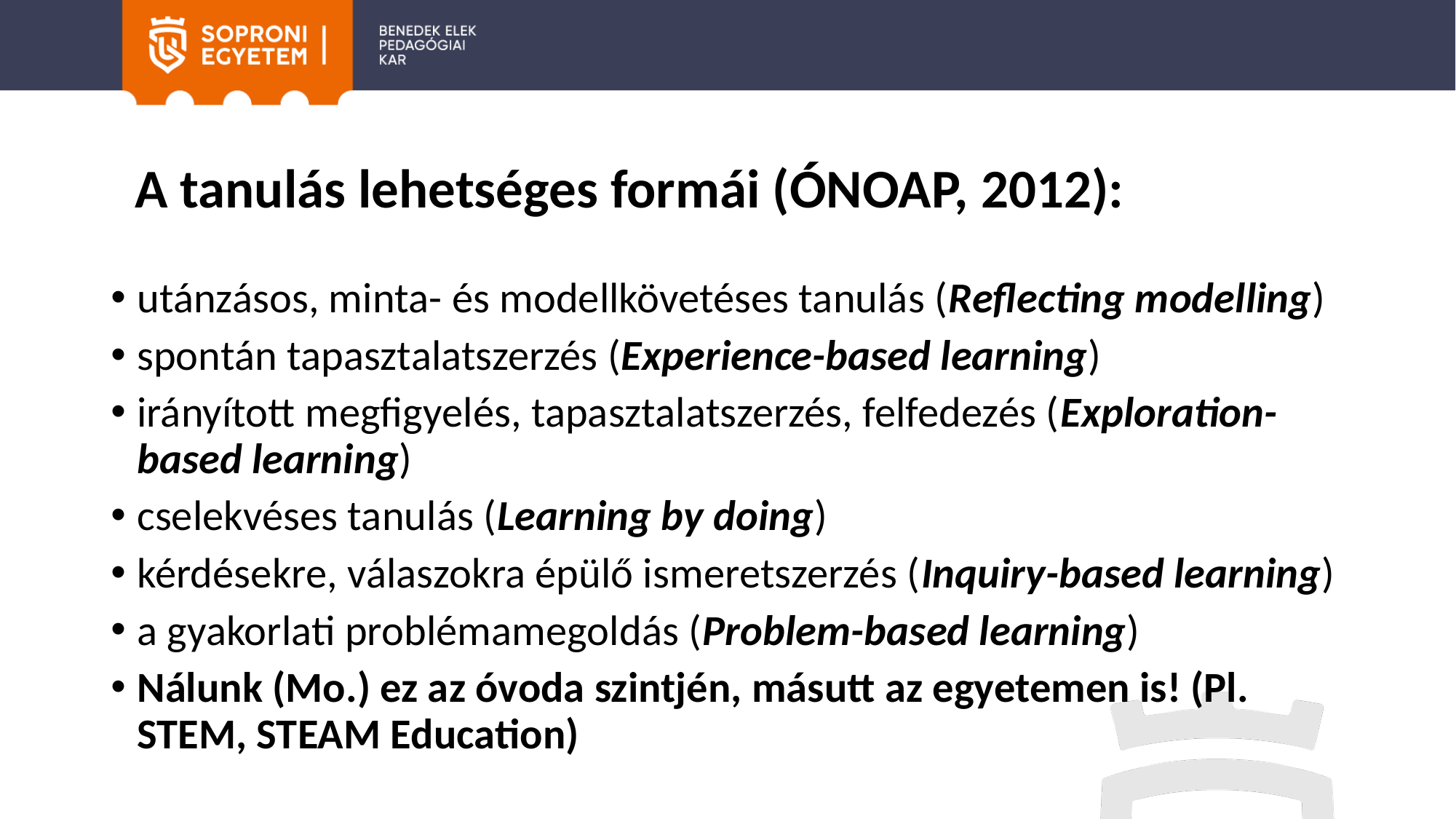

# A tanulás lehetséges formái (ÓNOAP, 2012):

utánzásos, minta- és modellkövetéses tanulás (Reflecting modelling)
spontán tapasztalatszerzés (Experience-based learning)
irányított megfigyelés, tapasztalatszerzés, felfedezés (Exploration-based learning)
cselekvéses tanulás (Learning by doing)
kérdésekre, válaszokra épülő ismeretszerzés (Inquiry-based learning)
a gyakorlati problémamegoldás (Problem-based learning)
Nálunk (Mo.) ez az óvoda szintjén, másutt az egyetemen is! (Pl. STEM, STEAM Education)